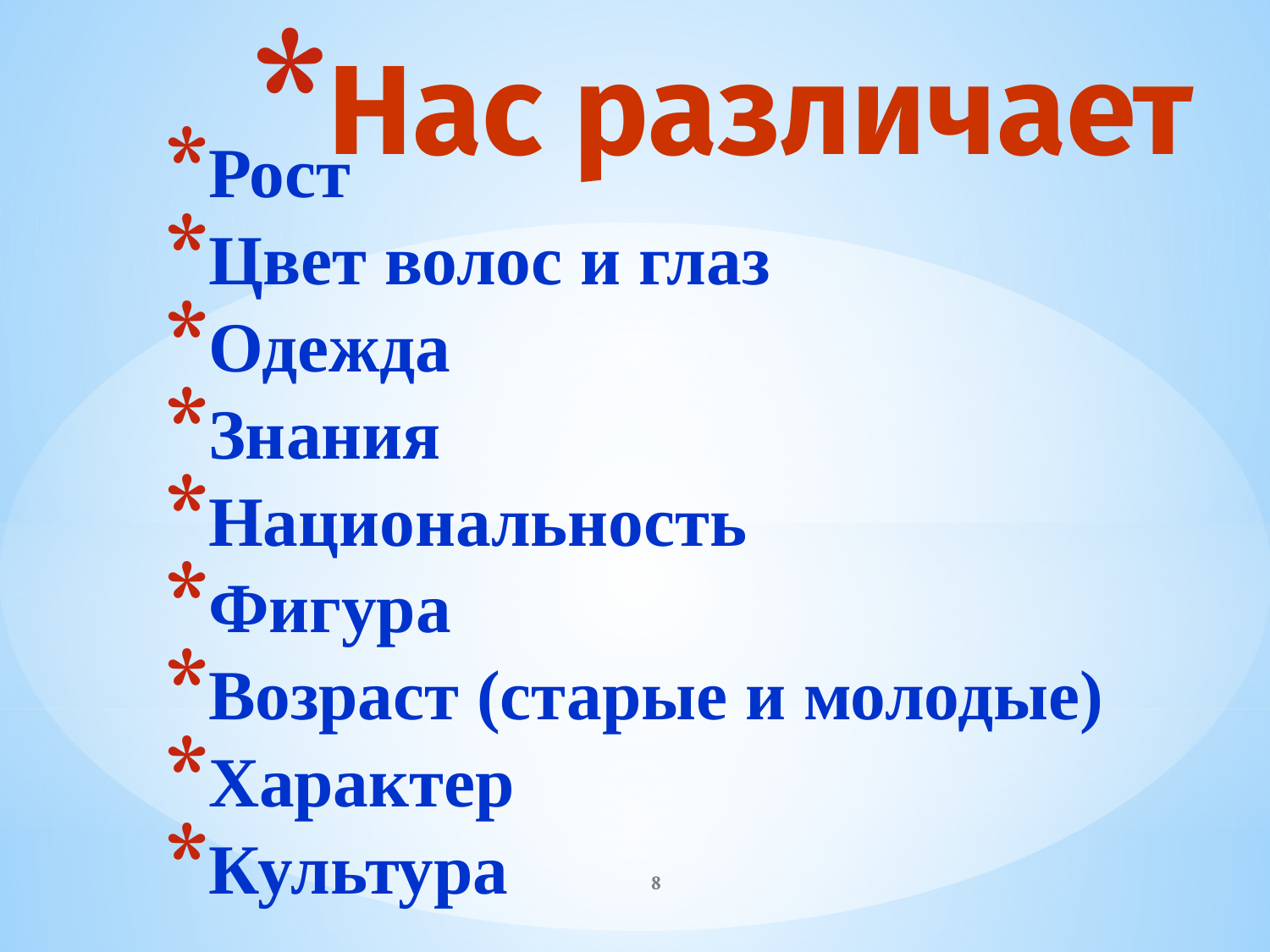

# Нас различает
Рост
Цвет волос и глаз
Одежда
Знания
Национальность
Фигура
Возраст (старые и молодые)
Характер
Культура
8